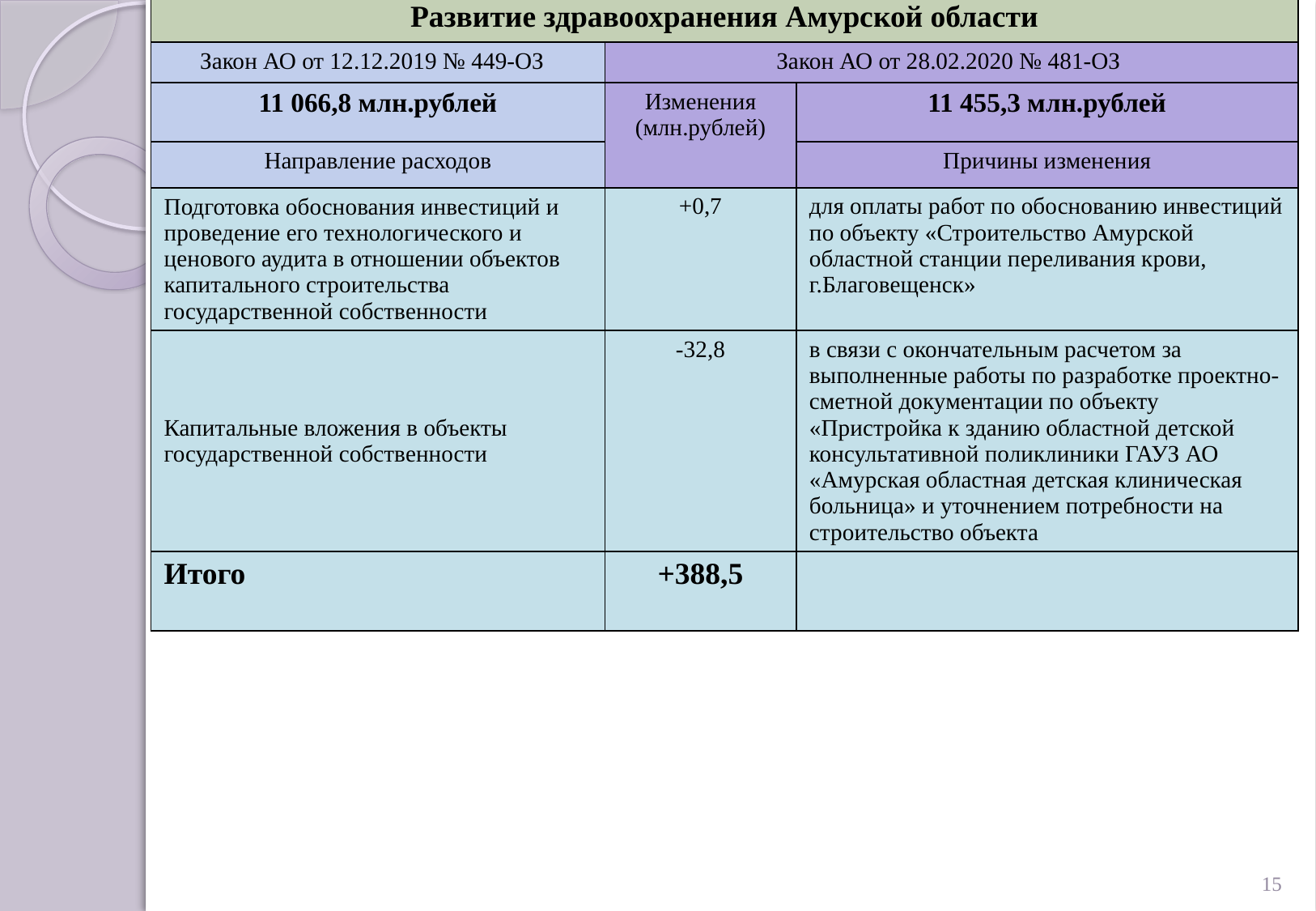

| Развитие здравоохранения Амурской области |  |  |
| --- | --- | --- |
| Закон АО от 12.12.2019 № 449-ОЗ | Закон АО от 28.02.2020 № 481-ОЗ |  |
| 11 066,8 млн.рублей | Изменения (млн.рублей) | 11 455,3 млн.рублей |
| Направление расходов |  | Причины изменения |
| Подготовка обоснования инвестиций и проведение его технологического и ценового аудита в отношении объектов капитального строительства государственной собственности | +0,7 | для оплаты работ по обоснованию инвестиций по объекту «Строительство Амурской областной станции переливания крови, г.Благовещенск» |
| Капитальные вложения в объекты государственной собственности | -32,8 | в связи с окончательным расчетом за выполненные работы по разработке проектно-сметной документации по объекту «Пристройка к зданию областной детской консультативной поликлиники ГАУЗ АО «Амурская областная детская клиническая больница» и уточнением потребности на строительство объекта |
| Итого | +388,5 |  |
15